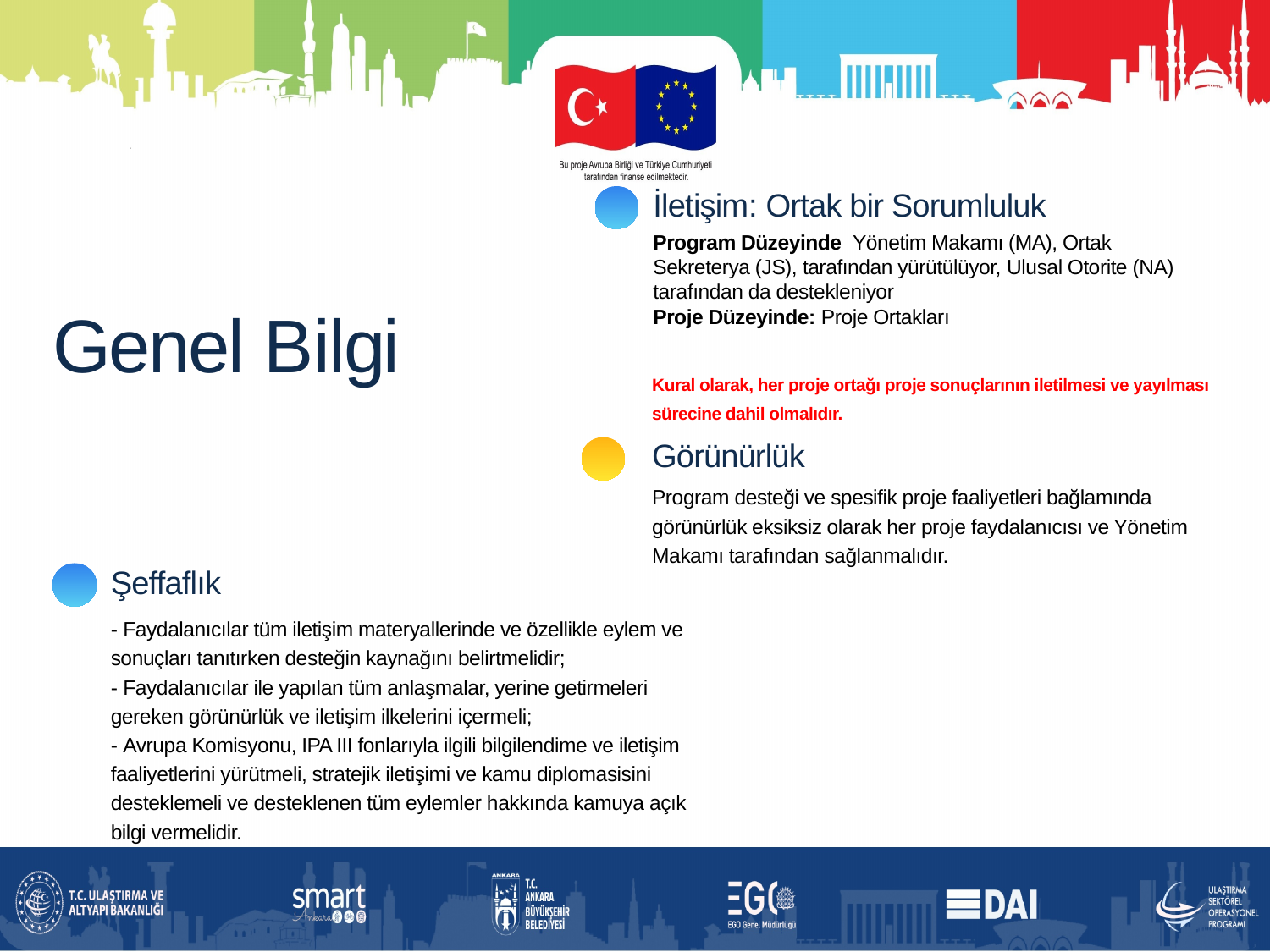

İletişim: Ortak bir Sorumluluk
Program Düzeyinde  Yönetim Makamı (MA), Ortak Sekreterya (JS), tarafından yürütülüyor, Ulusal Otorite (NA) tarafından da destekleniyor
Proje Düzeyinde: Proje Ortakları

Genel Bilgi

Kural olarak, her proje ortağı proje sonuçlarının iletilmesi ve yayılması sürecine dahil olmalıdır.

Görünürlük
Program desteği ve spesifik proje faaliyetleri bağlamında  görünürlük eksiksiz olarak her proje faydalanıcısı ve Yönetim Makamı tarafından sağlanmalıdır.

Şeffaflık
- Faydalanıcılar tüm iletişim materyallerinde ve özellikle eylem ve sonuçları tanıtırken desteğin kaynağını belirtmelidir;
- Faydalanıcılar ile yapılan tüm anlaşmalar, yerine getirmeleri gereken görünürlük ve iletişim ilkelerini içermeli;
- Avrupa Komisyonu, IPA III fonlarıyla ilgili bilgilendime ve iletişim faaliyetlerini yürütmeli, stratejik iletişimi ve kamu diplomasisini desteklemeli ve desteklenen tüm eylemler hakkında kamuya açık bilgi vermelidir.